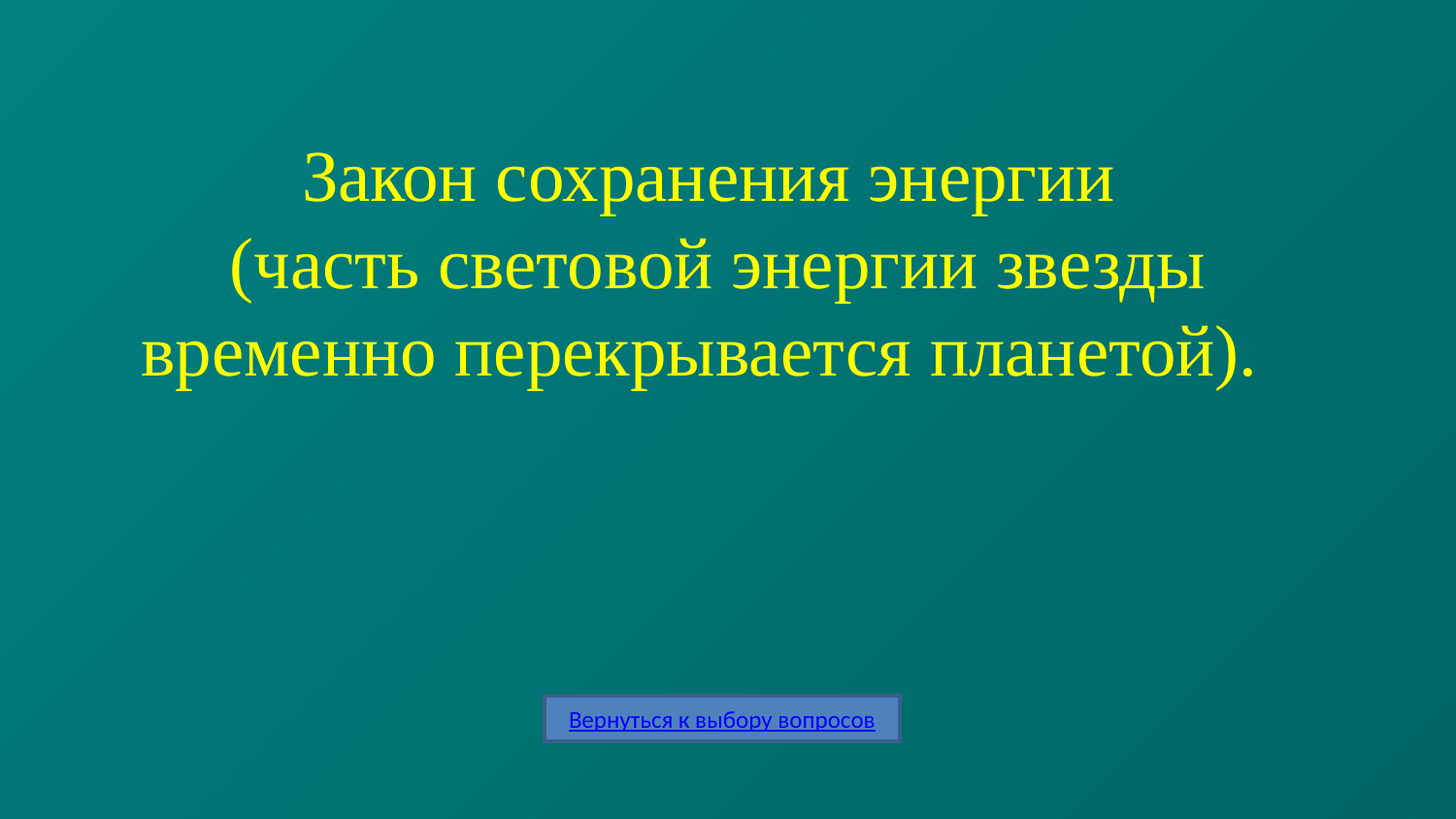

# Закон сохранения энергии  (часть световой энергии звезды временно перекрывается планетой).